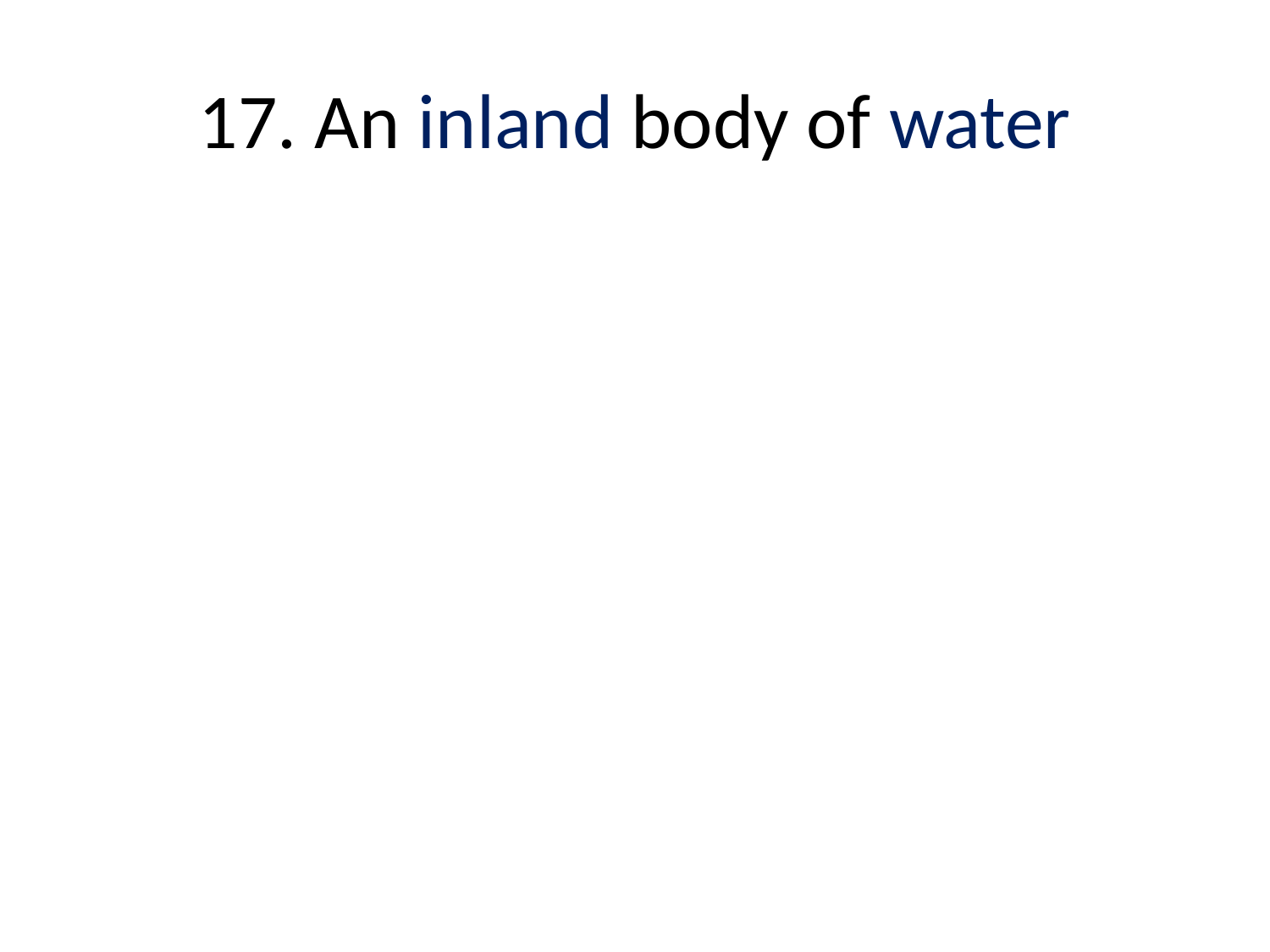

# 17. An inland body of water